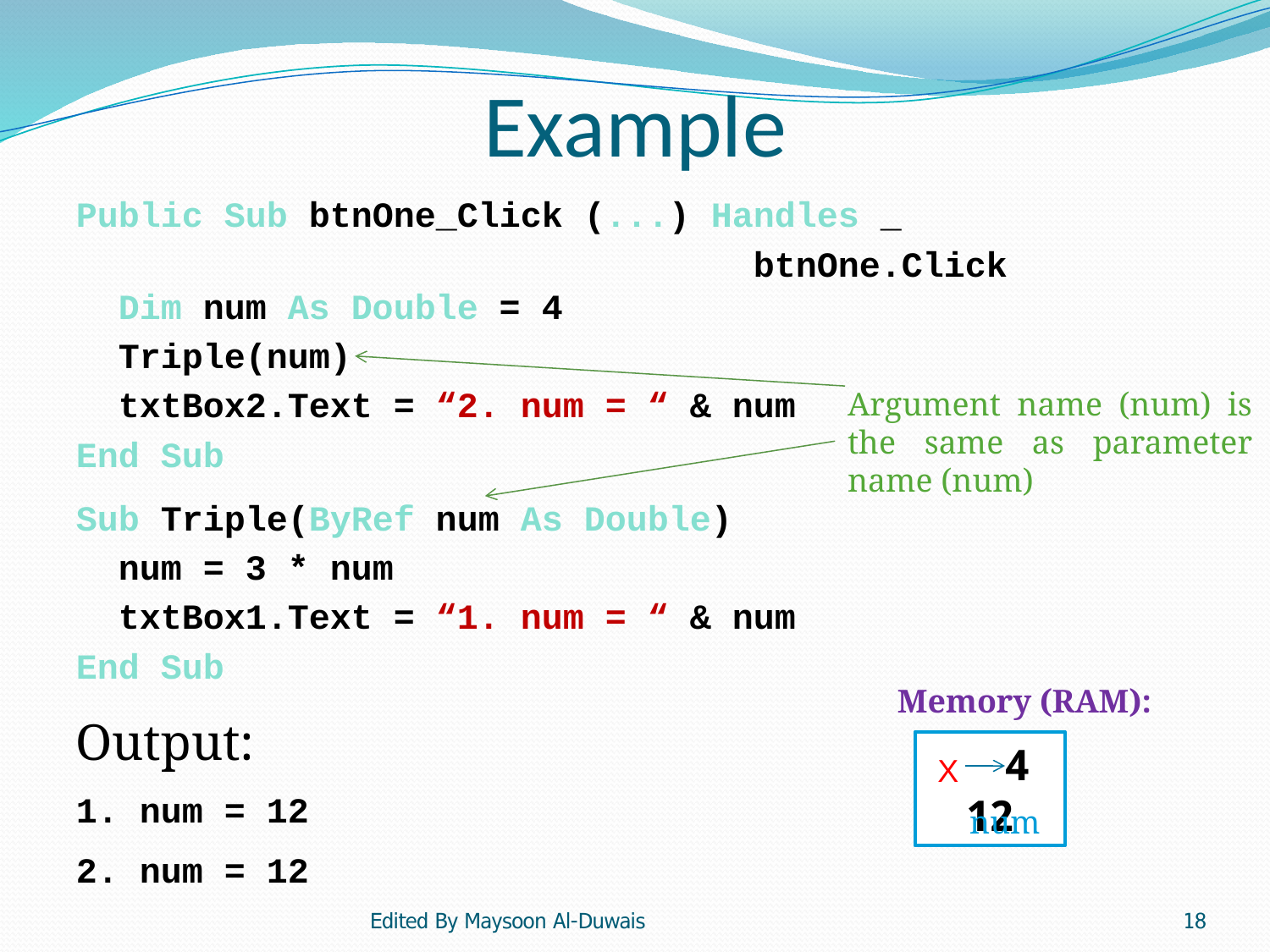

# Example
Public Sub btnOne_Click (...) Handles _
                                btnOne.Click
  Dim num As Double = 4
  Triple(num)
  txtBox2.Text = “2. num = “ & num
End Sub
Sub Triple(ByRef num As Double)
  num = 3 * num
  txtBox1.Text = “1. num = “ & num
End Sub
Output:
1. num = 12
2. num = 12

Argument name (num) is the same as parameter name (num)
Memory (RAM):
4      12
X
num
Edited By Maysoon Al-Duwais
18